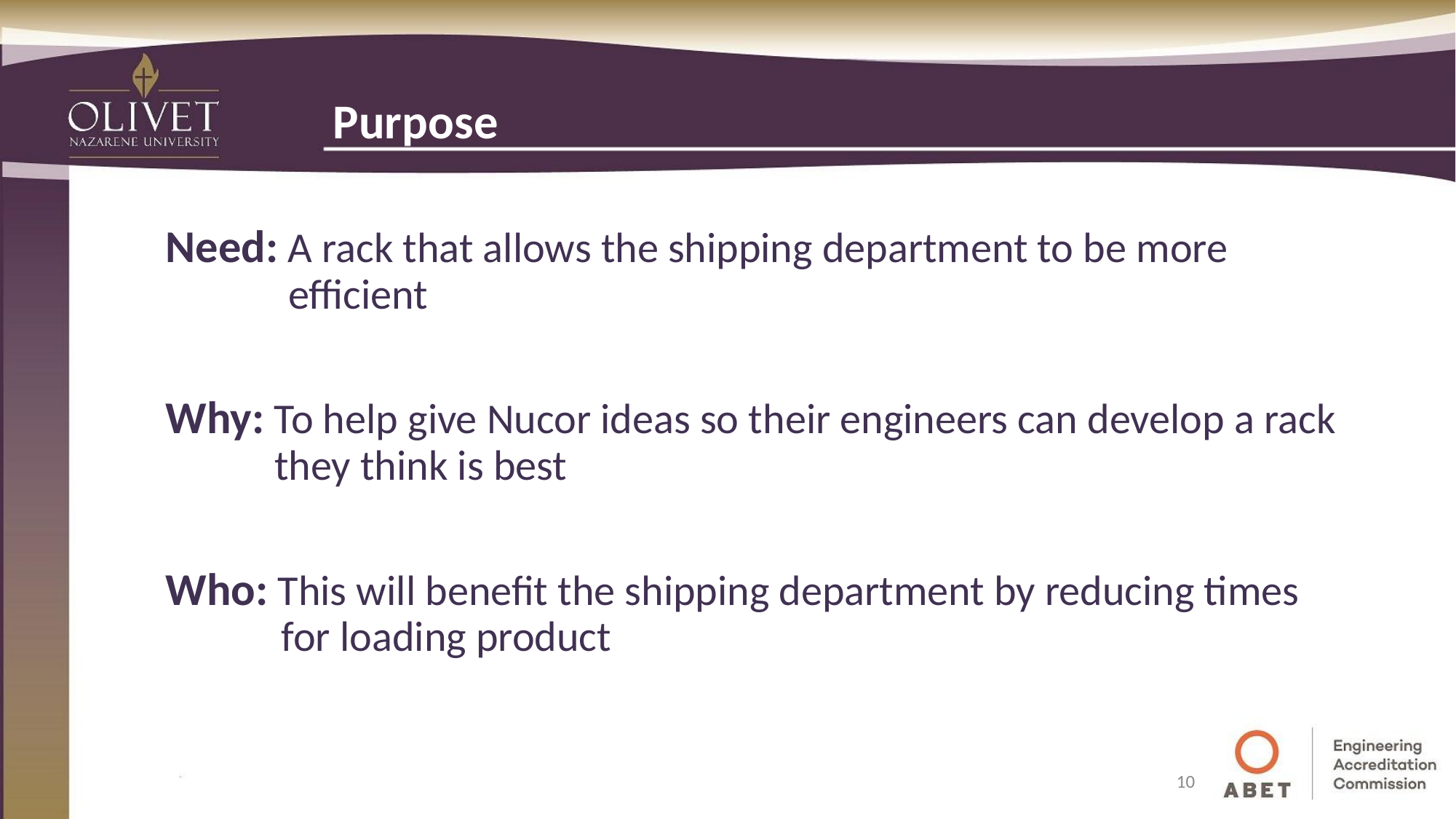

# Purpose
Need: A rack that allows the shipping department to be more efficient

Why: To help give Nucor ideas so their engineers can develop a rack they think is best

Who: This will benefit the shipping department by reducing times for loading product
10